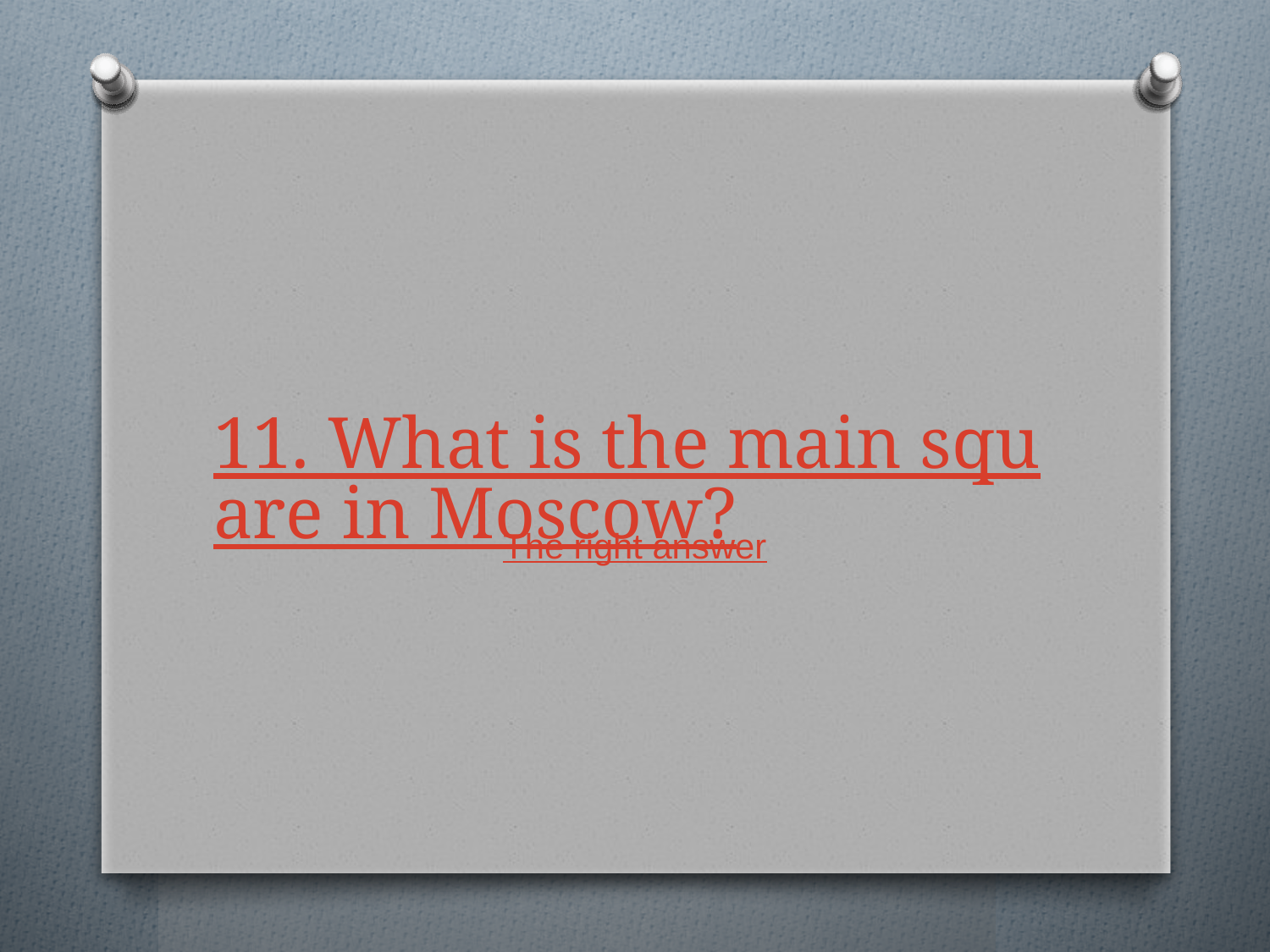

# 11. What is the main square in Moscow?
The right answer